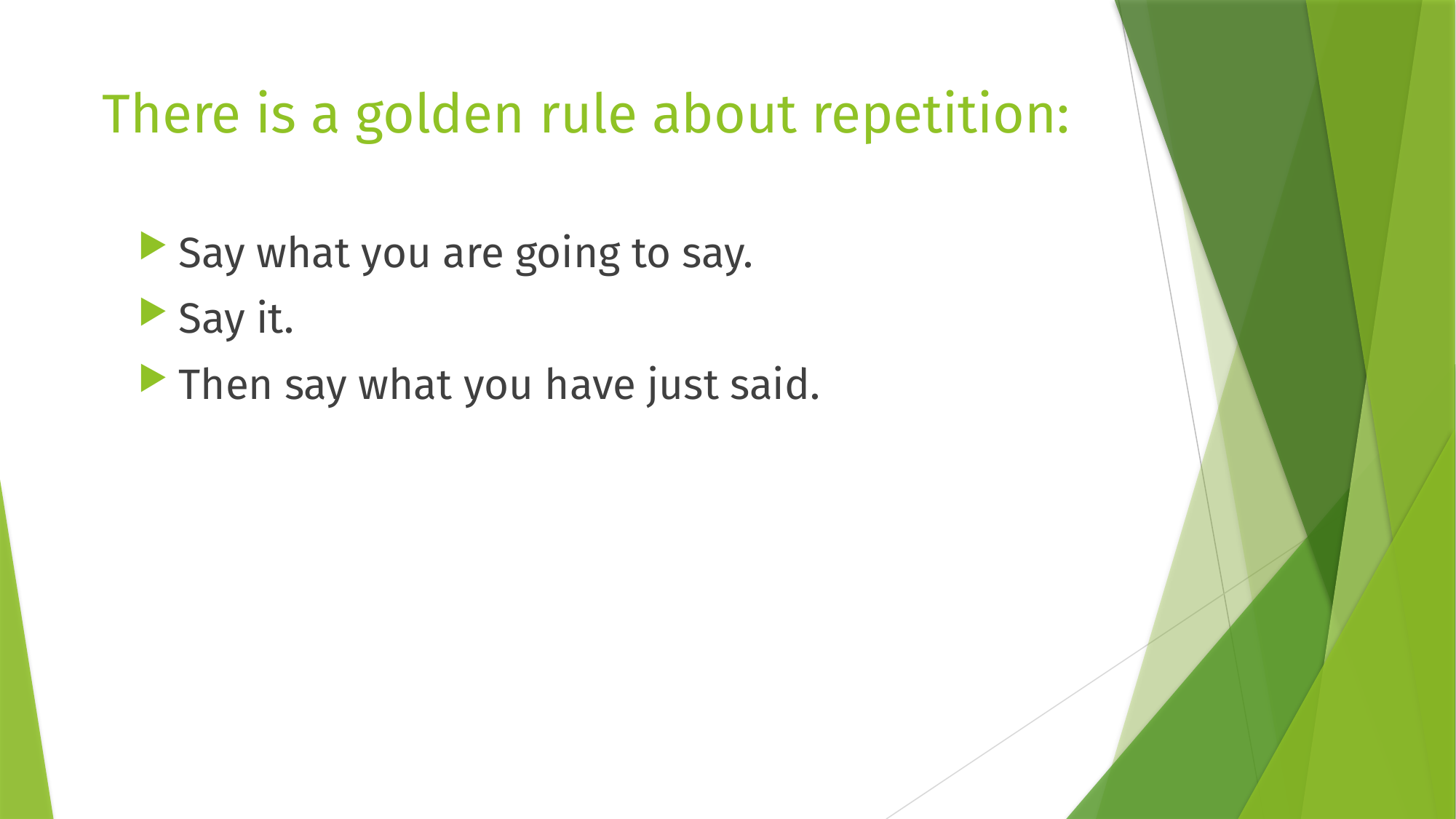

# There is a golden rule about repetition:
Say what you are going to say.
Say it.
Then say what you have just said.